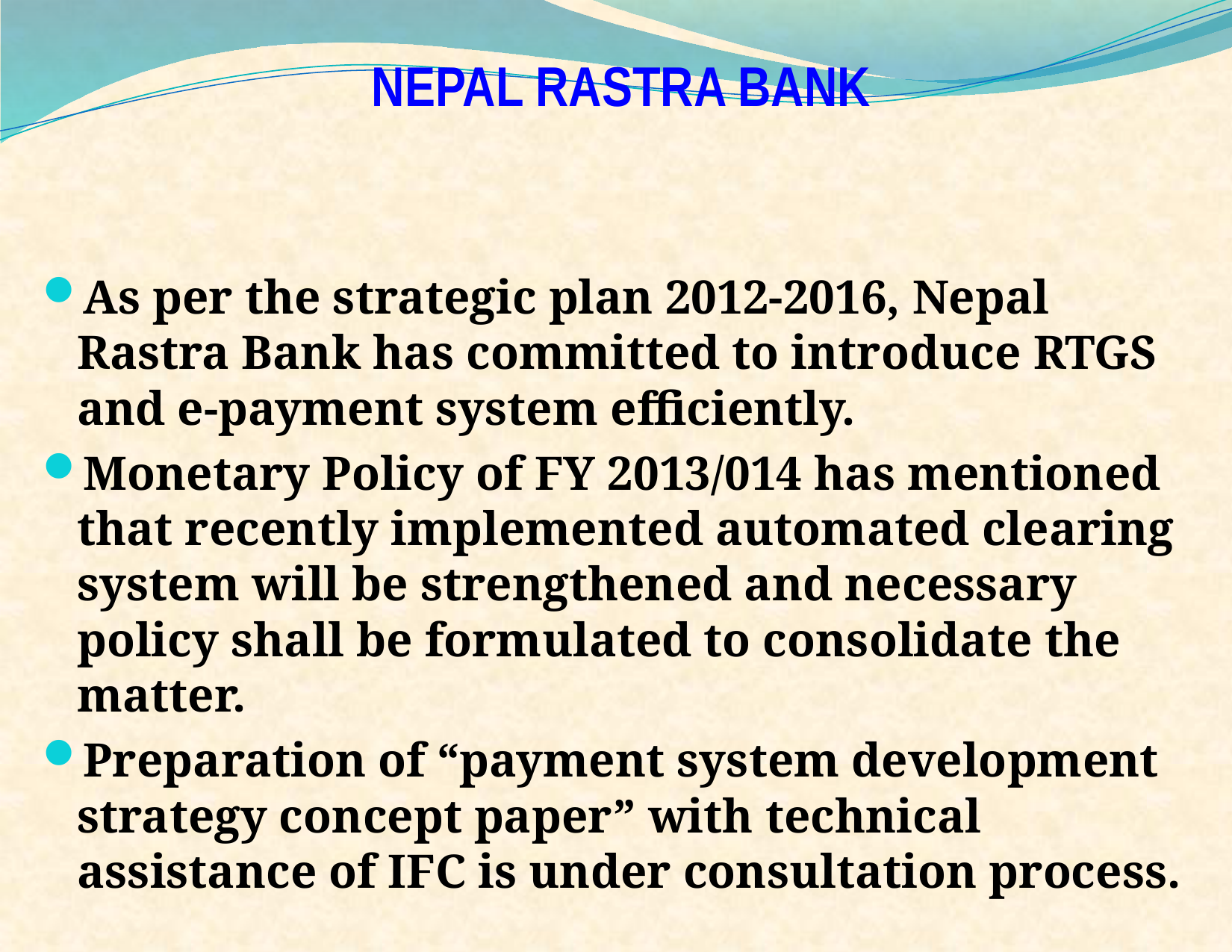

# NEPAL RASTRA BANK
As per the strategic plan 2012-2016, Nepal Rastra Bank has committed to introduce RTGS and e-payment system efficiently.
Monetary Policy of FY 2013/014 has mentioned that recently implemented automated clearing system will be strengthened and necessary policy shall be formulated to consolidate the matter.
Preparation of “payment system development strategy concept paper” with technical assistance of IFC is under consultation process.